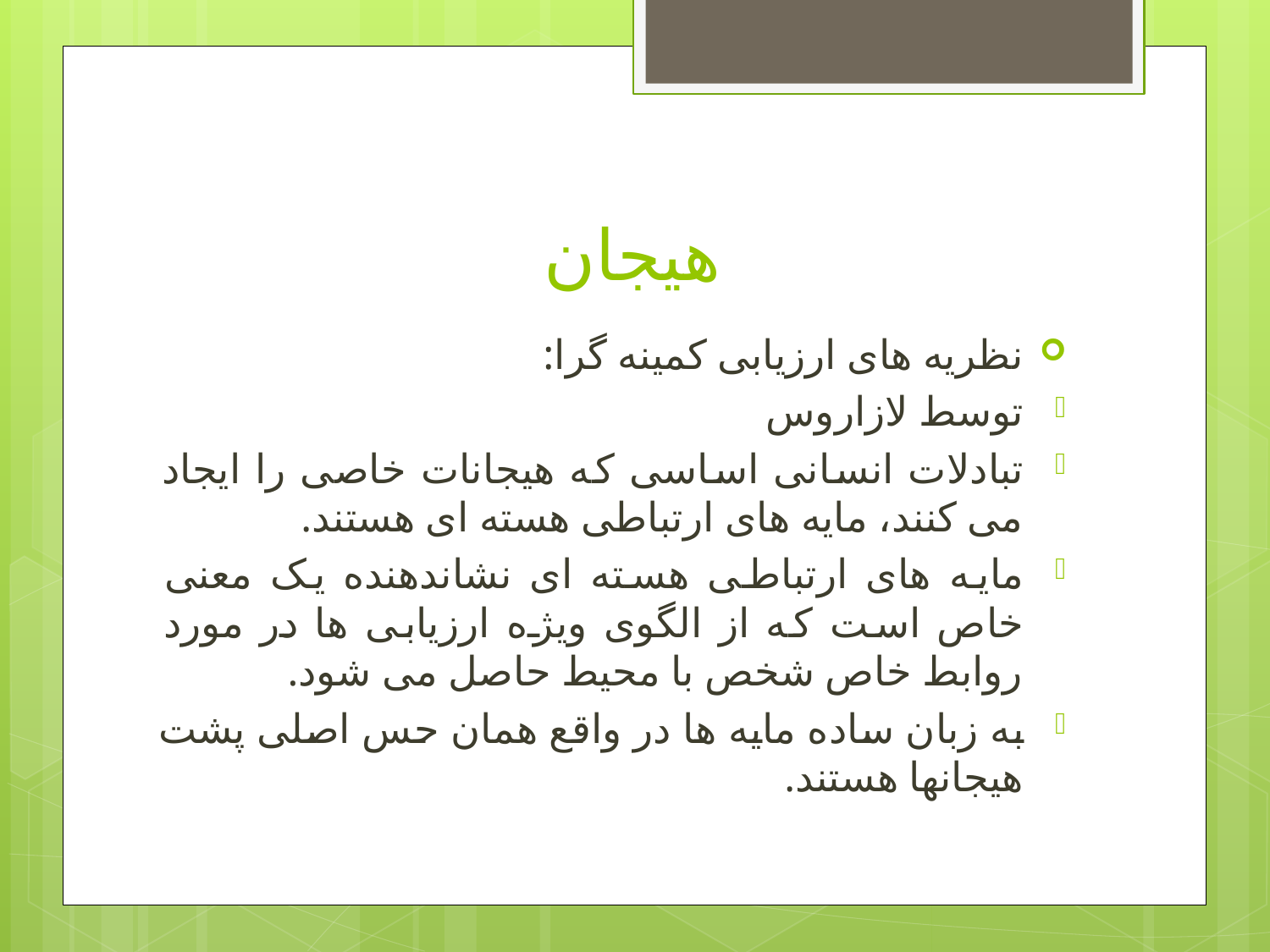

# هیجان
نظریه های ارزیابی کمینه گرا:
توسط لازاروس
تبادلات انسانی اساسی که هیجانات خاصی را ایجاد می کنند، مایه های ارتباطی هسته ای هستند.
مایه های ارتباطی هسته ای نشاندهنده یک معنی خاص است که از الگوی ویژه ارزیابی ها در مورد روابط خاص شخص با محیط حاصل می شود.
به زبان ساده مایه ها در واقع همان حس اصلی پشت هیجانها هستند.